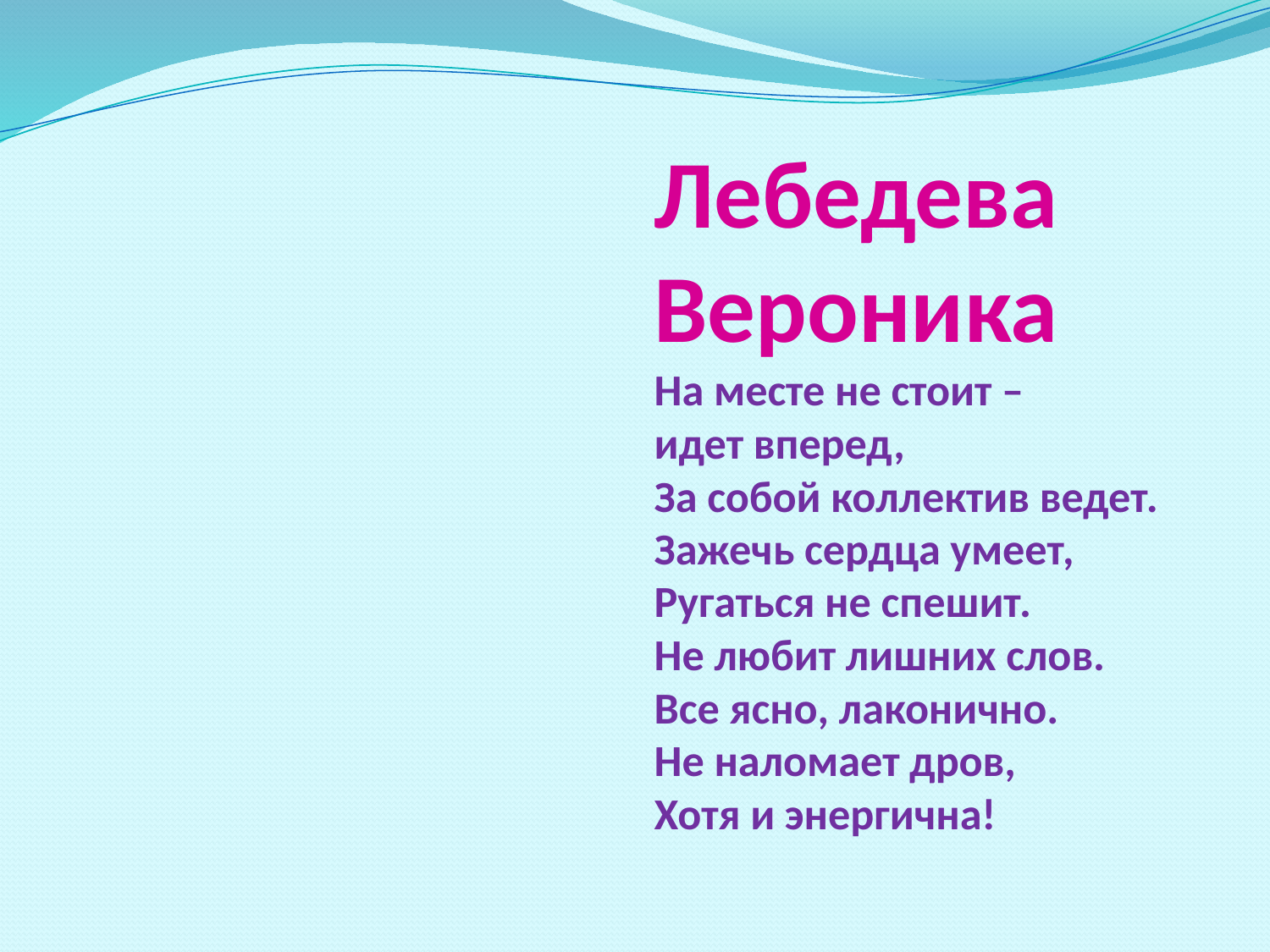

# Лебедева Вероника На месте не стоит – идет вперед, За собой коллектив ведет. Зажечь сердца умеет, Ругаться не спешит. Не любит лишних слов. Все ясно, лаконично. Не наломает дров, Хотя и энергична!